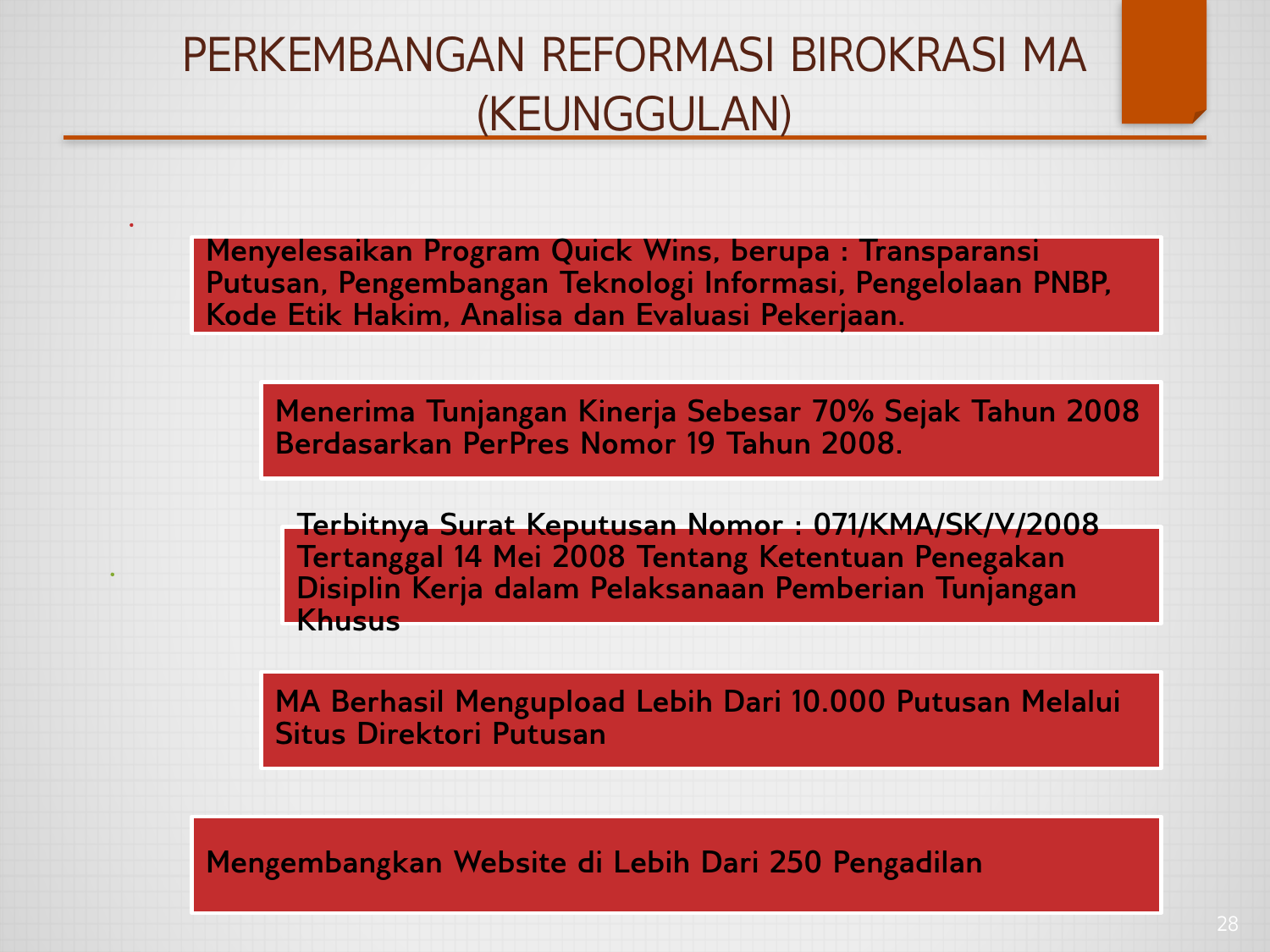

# PERKEMBANGAN REFORMASI BIROKRASI MA (KEUNGGULAN)
Menyelesaikan Program Quick Wins, berupa : Transparansi Putusan, Pengembangan Teknologi Informasi, Pengelolaan PNBP, Kode Etik Hakim, Analisa dan Evaluasi Pekerjaan.
Menerima Tunjangan Kinerja Sebesar 70% Sejak Tahun 2008 Berdasarkan PerPres Nomor 19 Tahun 2008.
Terbitnya Surat Keputusan Nomor : 071/KMA/SK/V/2008 Tertanggal 14 Mei 2008 Tentang Ketentuan Penegakan Disiplin Kerja dalam Pelaksanaan Pemberian Tunjangan Khusus
MA Berhasil Mengupload Lebih Dari 10.000 Putusan Melalui Situs Direktori Putusan
Mengembangkan Website di Lebih Dari 250 Pengadilan
28